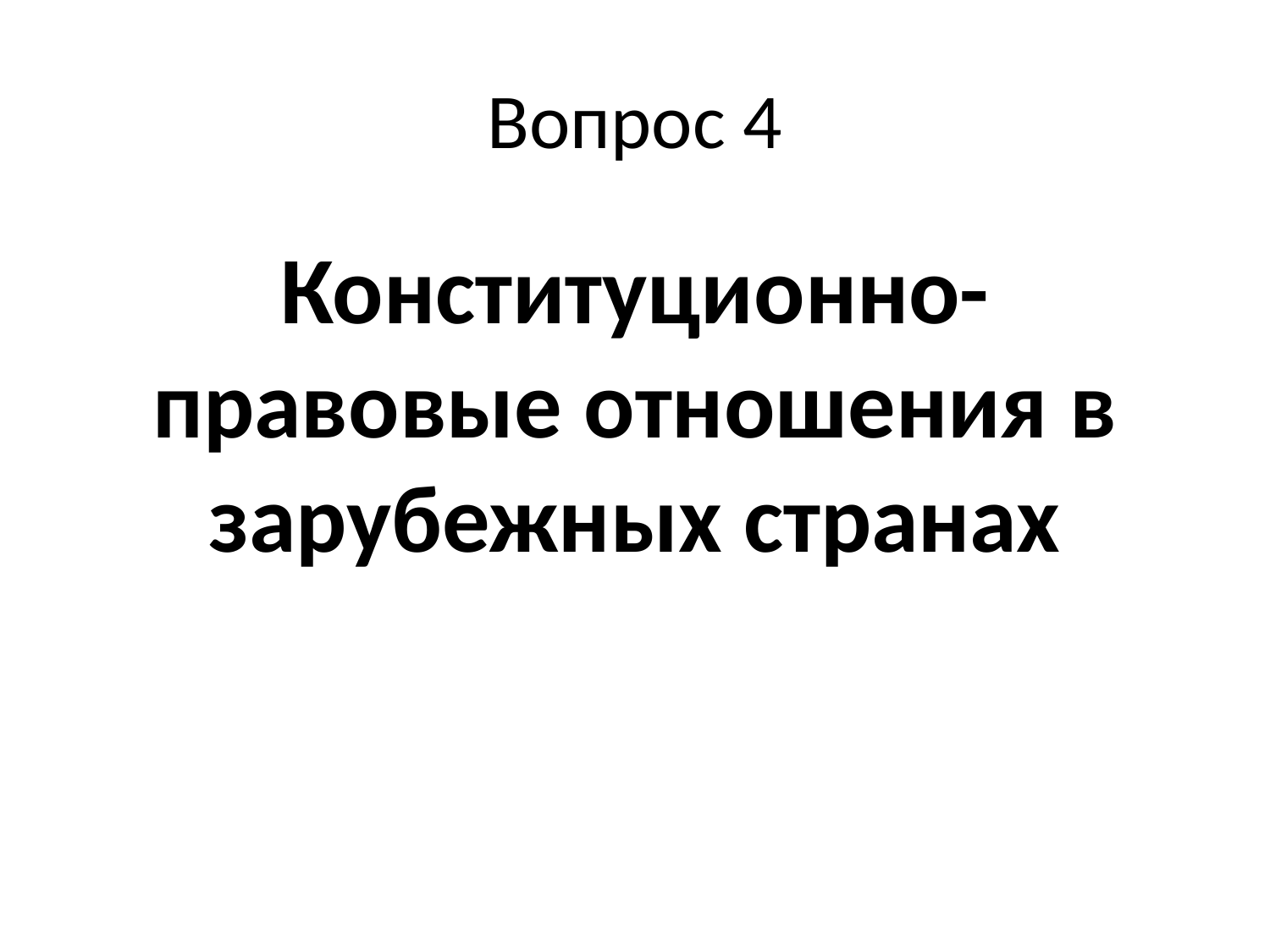

# Вопрос 4
Конституционно-правовые отношения в зарубежных странах